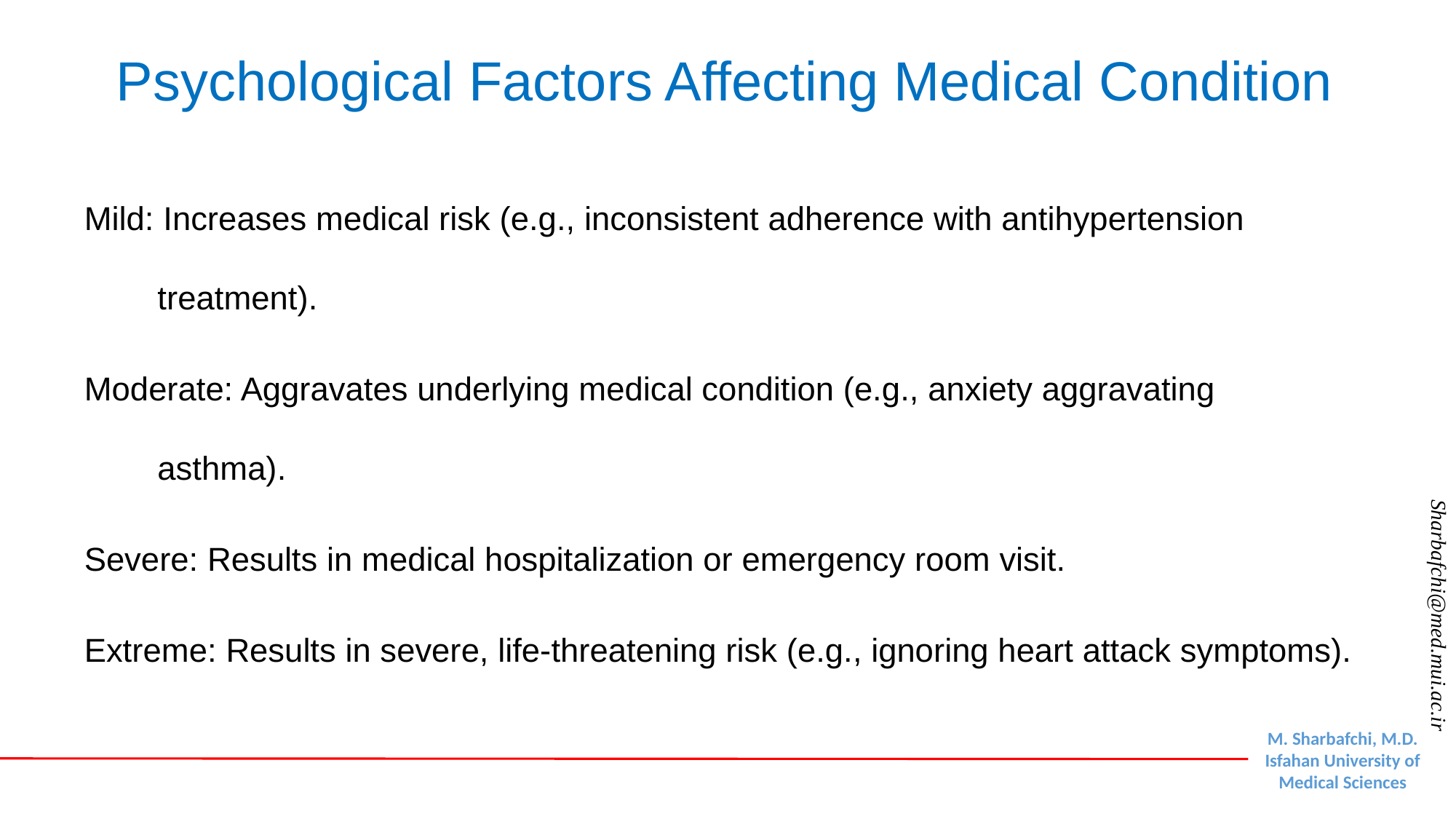

# Psychological Factors Affecting Medical Condition
Mild: Increases medical risk (e.g., inconsistent adherence with antihypertension treatment).
Moderate: Aggravates underlying medical condition (e.g., anxiety aggravating
asthma).
Severe: Results in medical hospitalization or emergency room visit.
Extreme: Results in severe, life-threatening risk (e.g., ignoring heart attack symptoms).